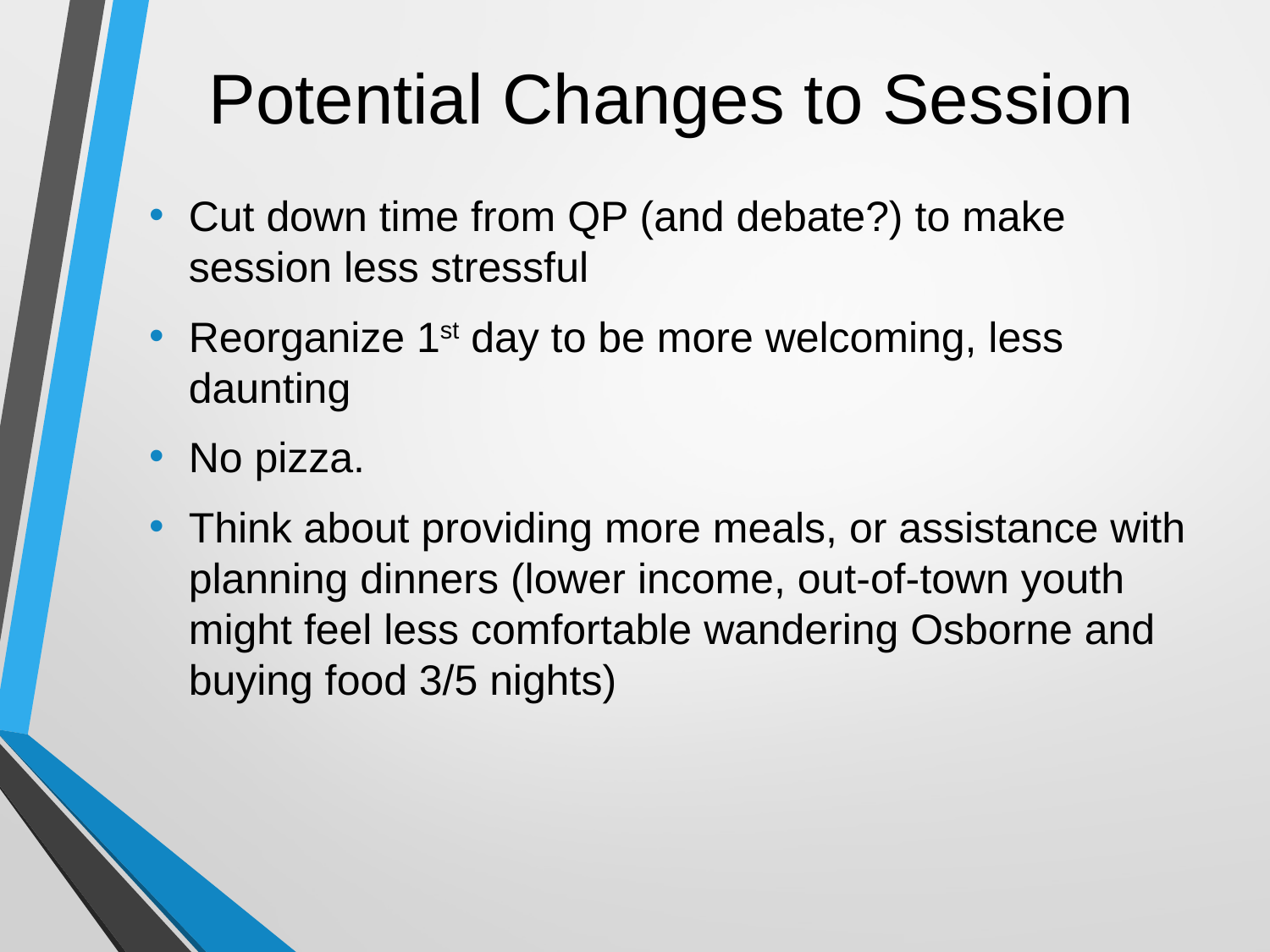

# Potential Changes to Session
Cut down time from QP (and debate?) to make session less stressful
Reorganize 1st day to be more welcoming, less daunting
No pizza.
Think about providing more meals, or assistance with planning dinners (lower income, out-of-town youth might feel less comfortable wandering Osborne and buying food 3/5 nights)